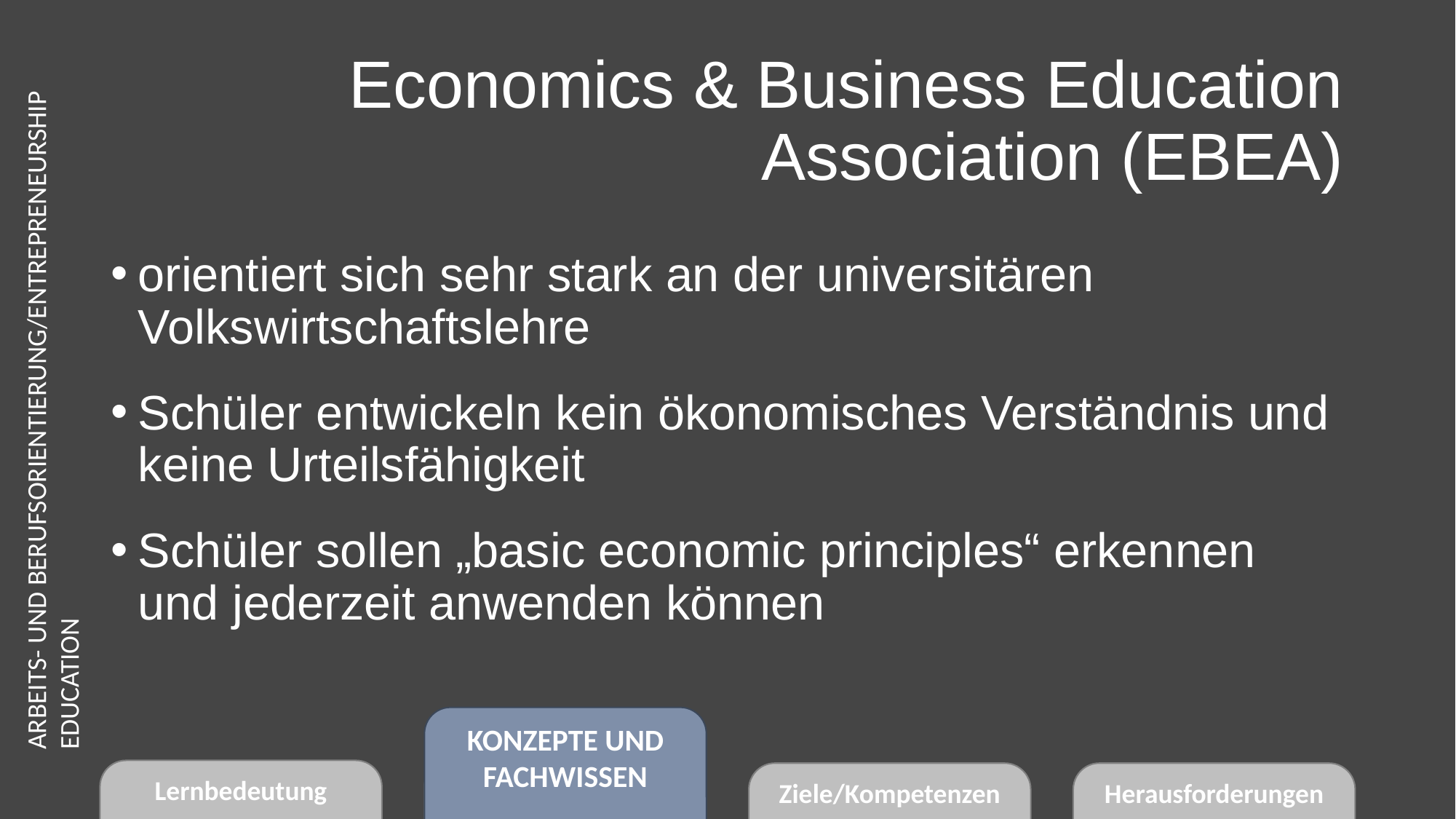

# Economics & Business Education Association (EBEA)
orientiert sich sehr stark an der universitären Volkswirtschaftslehre
Schüler entwickeln kein ökonomisches Verständnis und keine Urteilsfähigkeit
Schüler sollen „basic economic principles“ erkennen und jederzeit anwenden können